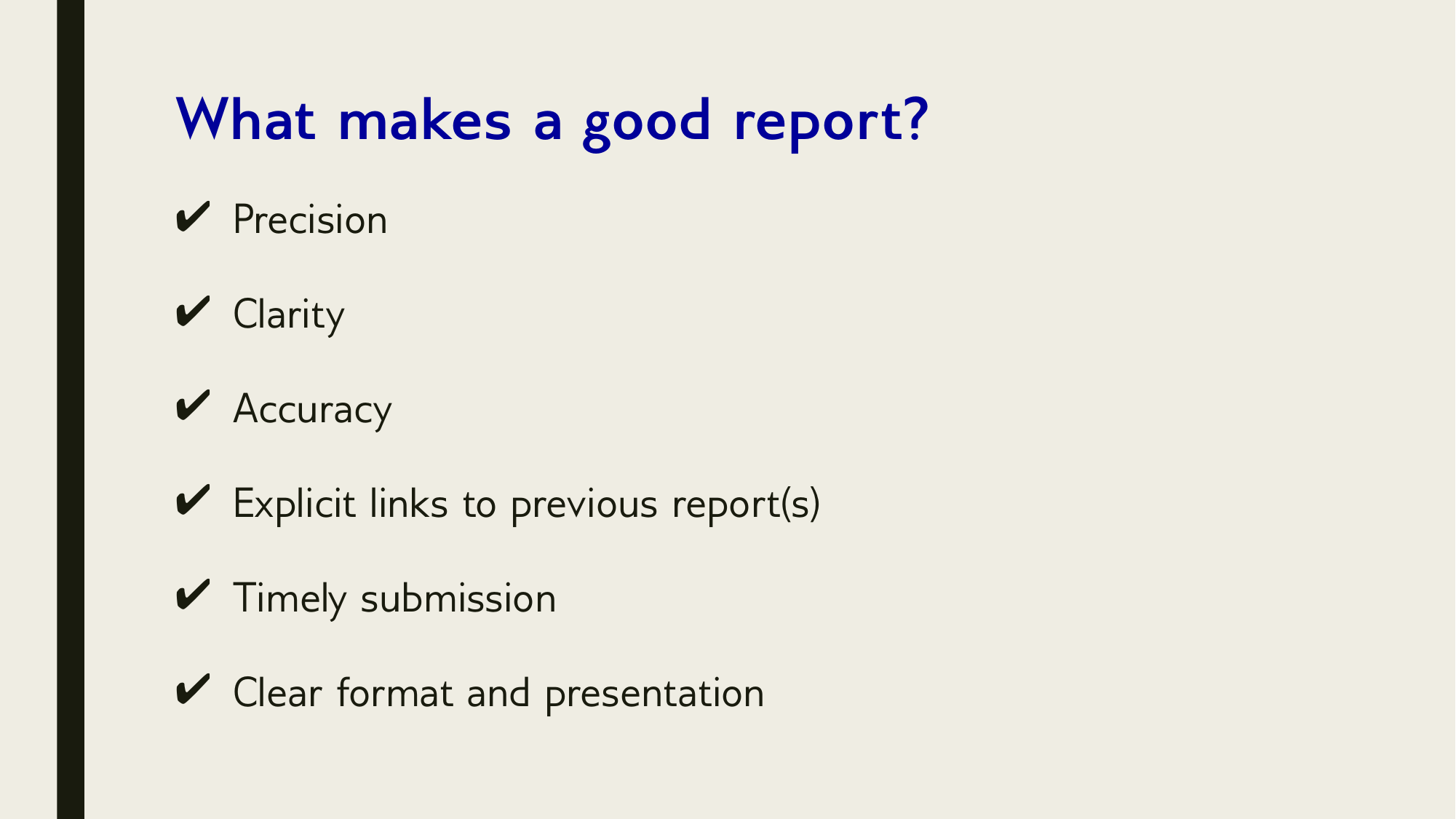

# What makes a good report?
 Precision
 Clarity
 Accuracy
 Explicit links to previous report(s)
 Timely submission
 Clear format and presentation